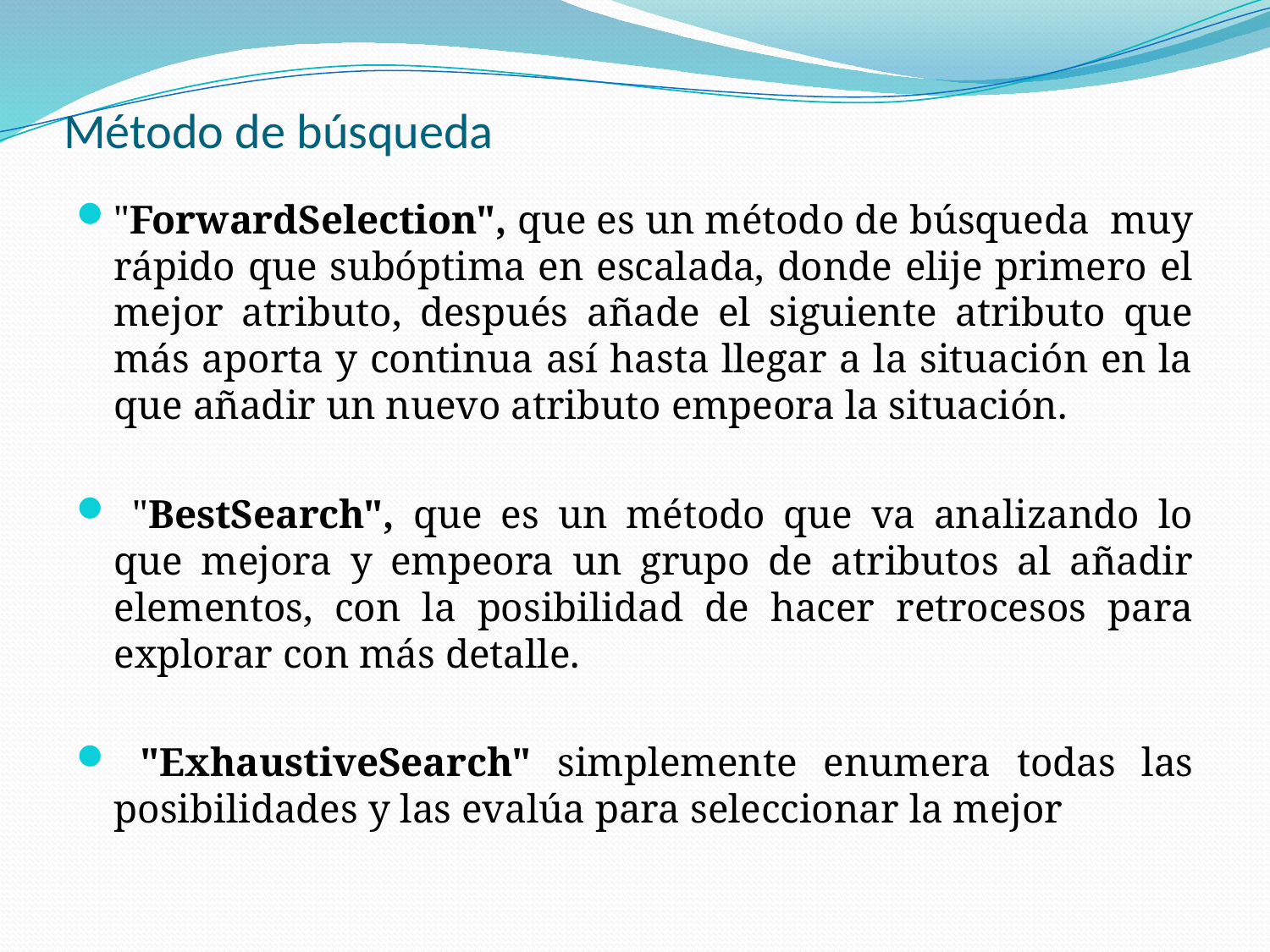

# Método de búsqueda
"ForwardSelection", que es un método de búsqueda  muy rápido que subóptima en escalada, donde elije primero el mejor atributo, después añade el siguiente atributo que más aporta y continua así hasta llegar a la situación en la que añadir un nuevo atributo empeora la situación.

 "BestSearch", que es un método que va analizando lo que mejora y empeora un grupo de atributos al añadir elementos, con la posibilidad de hacer retrocesos para explorar con más detalle.

 "ExhaustiveSearch" simplemente enumera todas las posibilidades y las evalúa para seleccionar la mejor